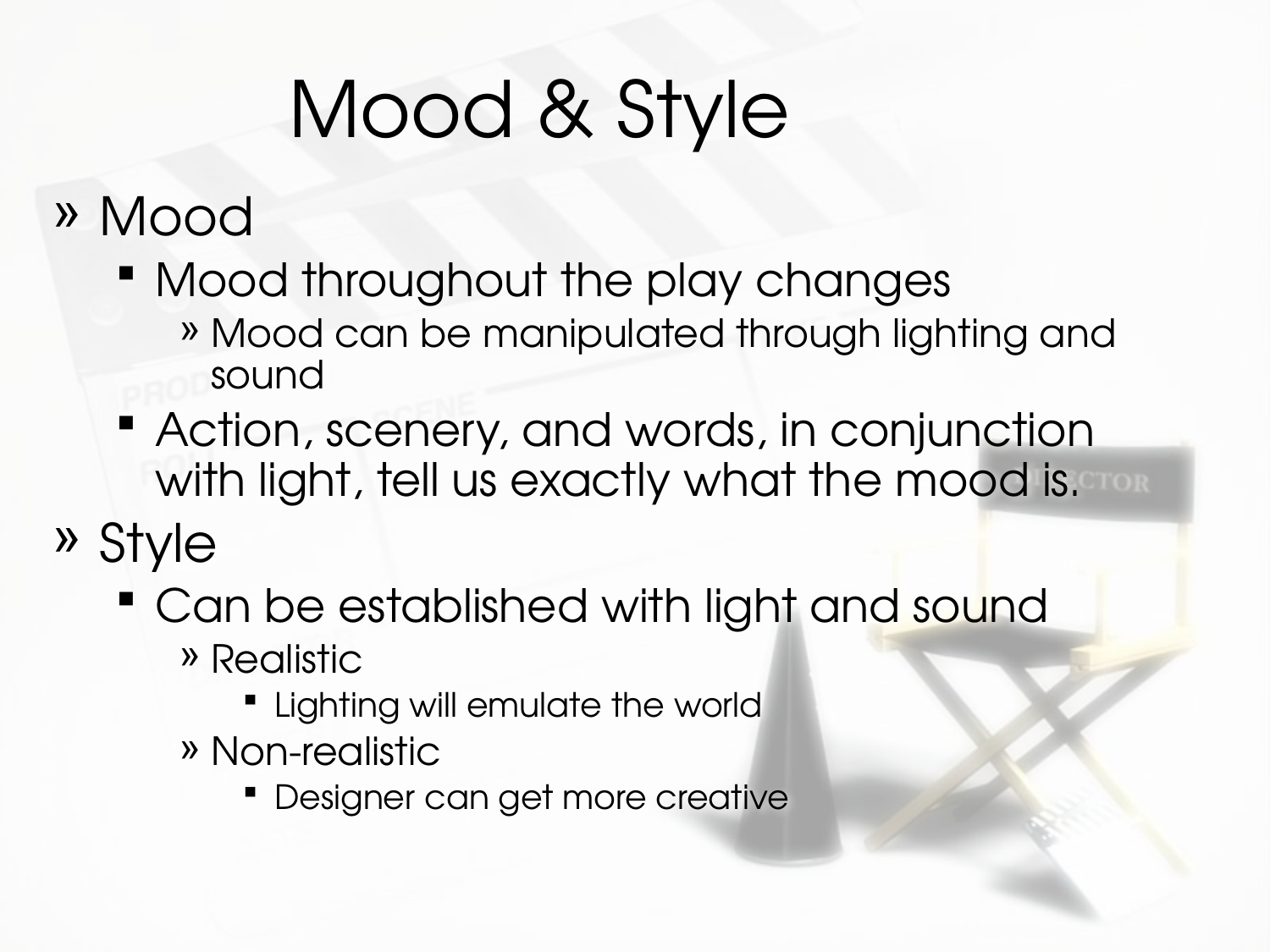

Mood & Style
Mood
Mood throughout the play changes
Mood can be manipulated through lighting and sound
Action, scenery, and words, in conjunction with light, tell us exactly what the mood is.
Style
Can be established with light and sound
Realistic
Lighting will emulate the world
Non-realistic
Designer can get more creative